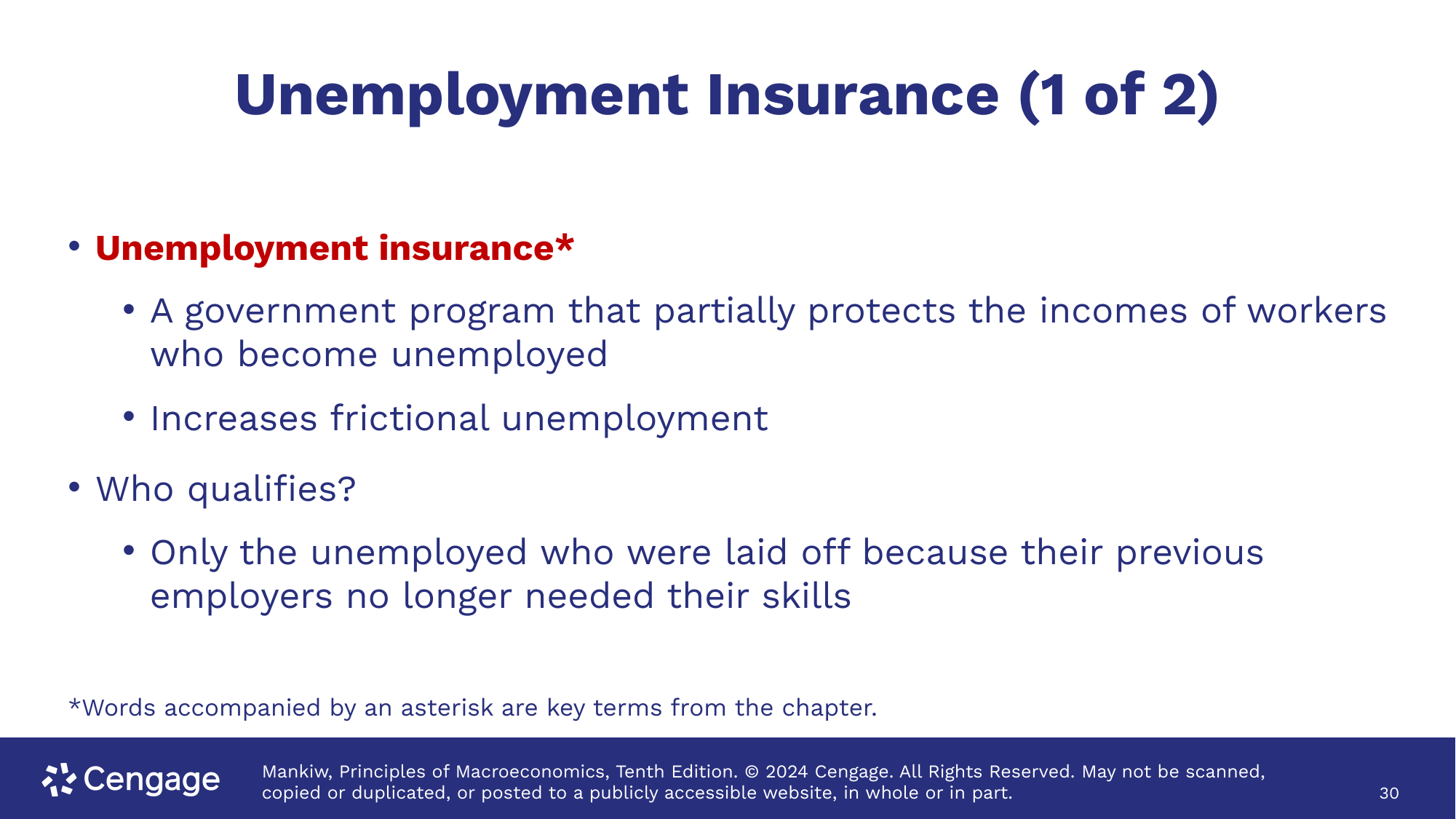

# Unemployment Insurance (1 of 2)
Unemployment insurance*
A government program that partially protects the incomes of workers who become unemployed
Increases frictional unemployment
Who qualifies?
Only the unemployed who were laid off because their previous employers no longer needed their skills
*Words accompanied by an asterisk are key terms from the chapter.